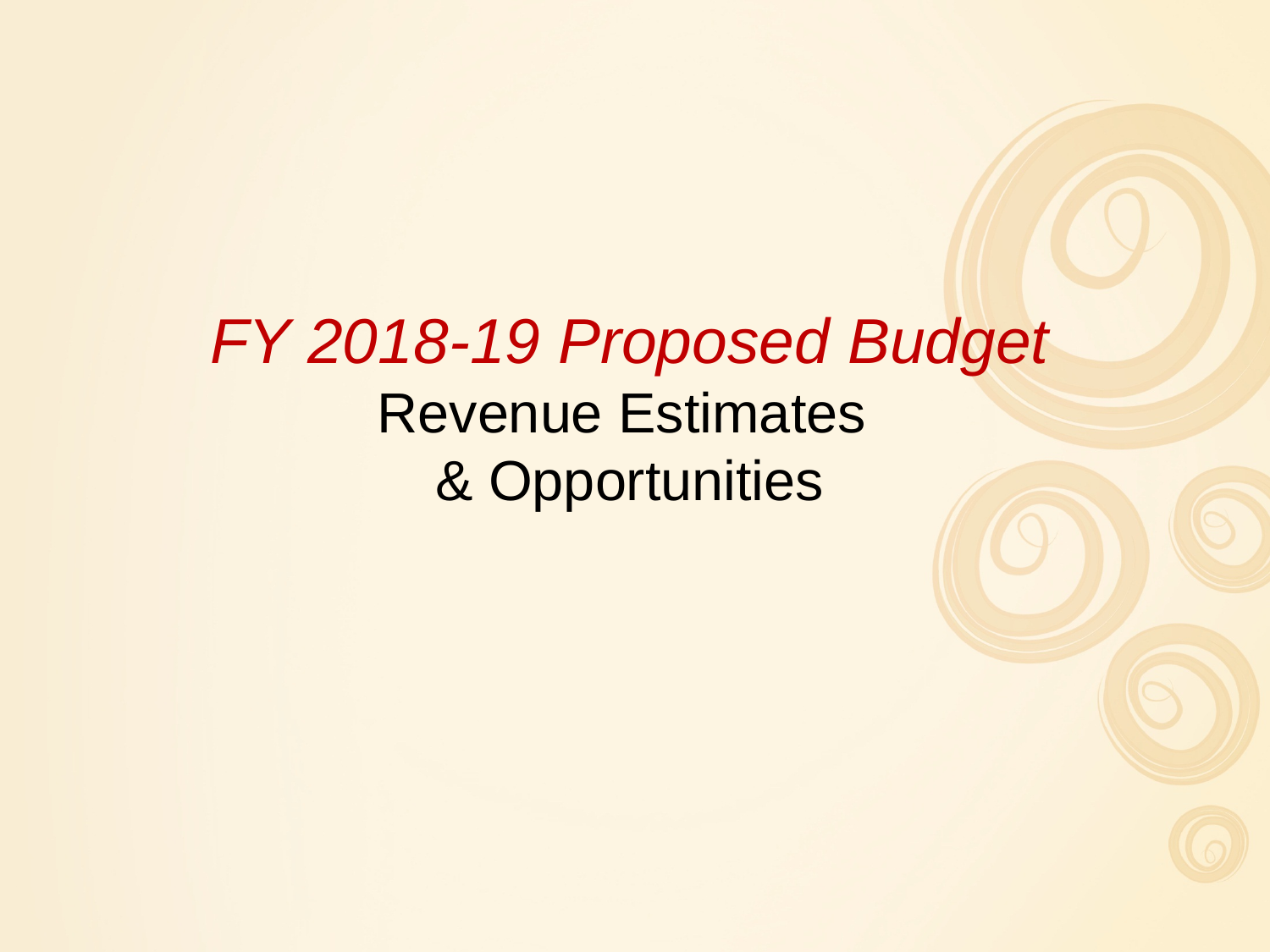

# FY 2018-19 Proposed Budget Revenue Estimates & Opportunities